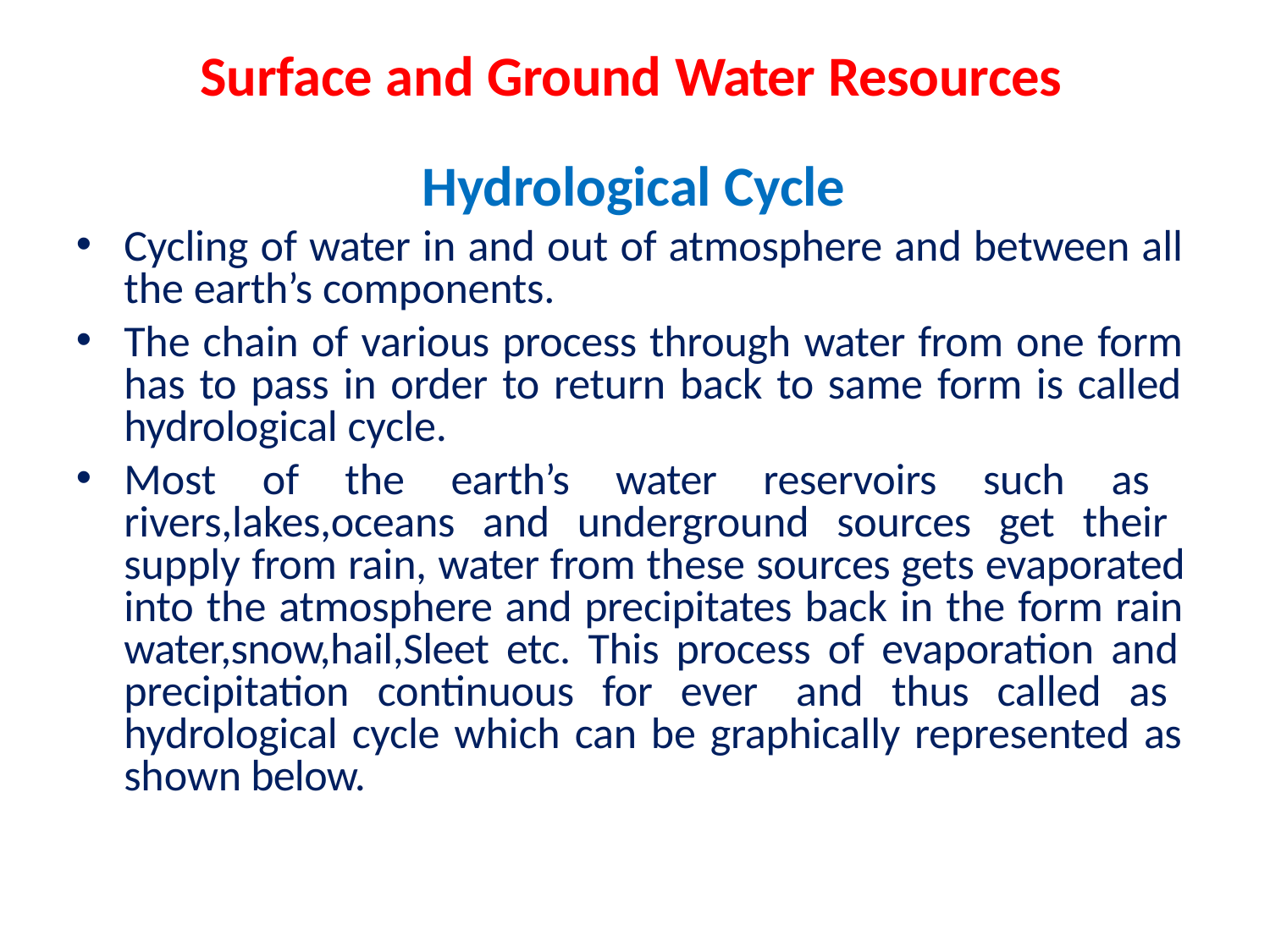

# Surface and Ground Water Resources
Hydrological Cycle
Cycling of water in and out of atmosphere and between all  the earth’s components.
The chain of various process through water from one form  has to pass in order to return back to same form is called  hydrological cycle.
Most of the earth’s water reservoirs such as  rivers,lakes,oceans and underground sources get their  supply from rain, water from these sources gets evaporated  into the atmosphere and precipitates back in the form rain  water,snow,hail,Sleet etc. This process of evaporation and  precipitation continuous for ever and thus called as  hydrological cycle which can be graphically represented as  shown below.